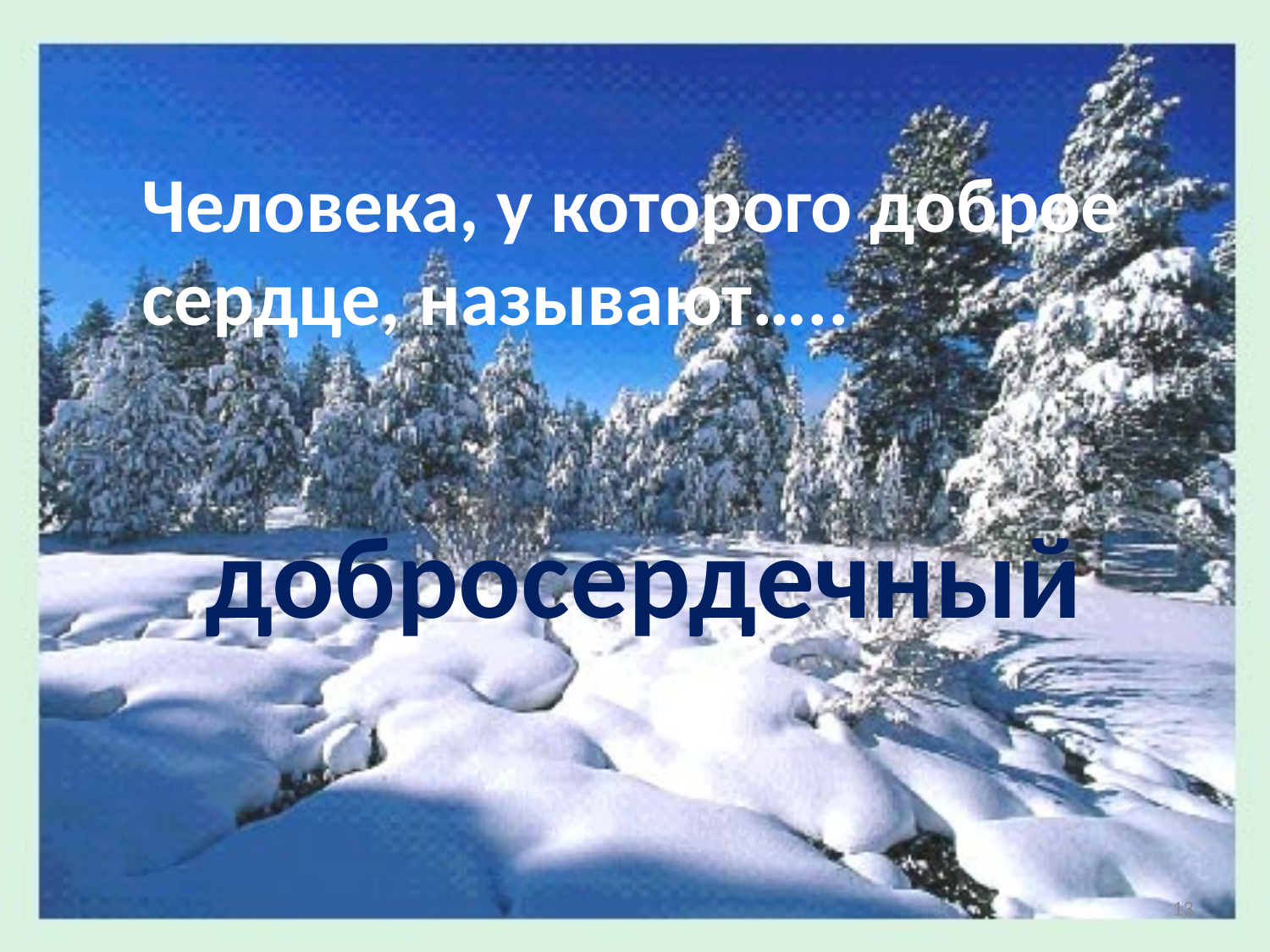

Человека, у которого доброе сердце, называют…..
добросердечный
13